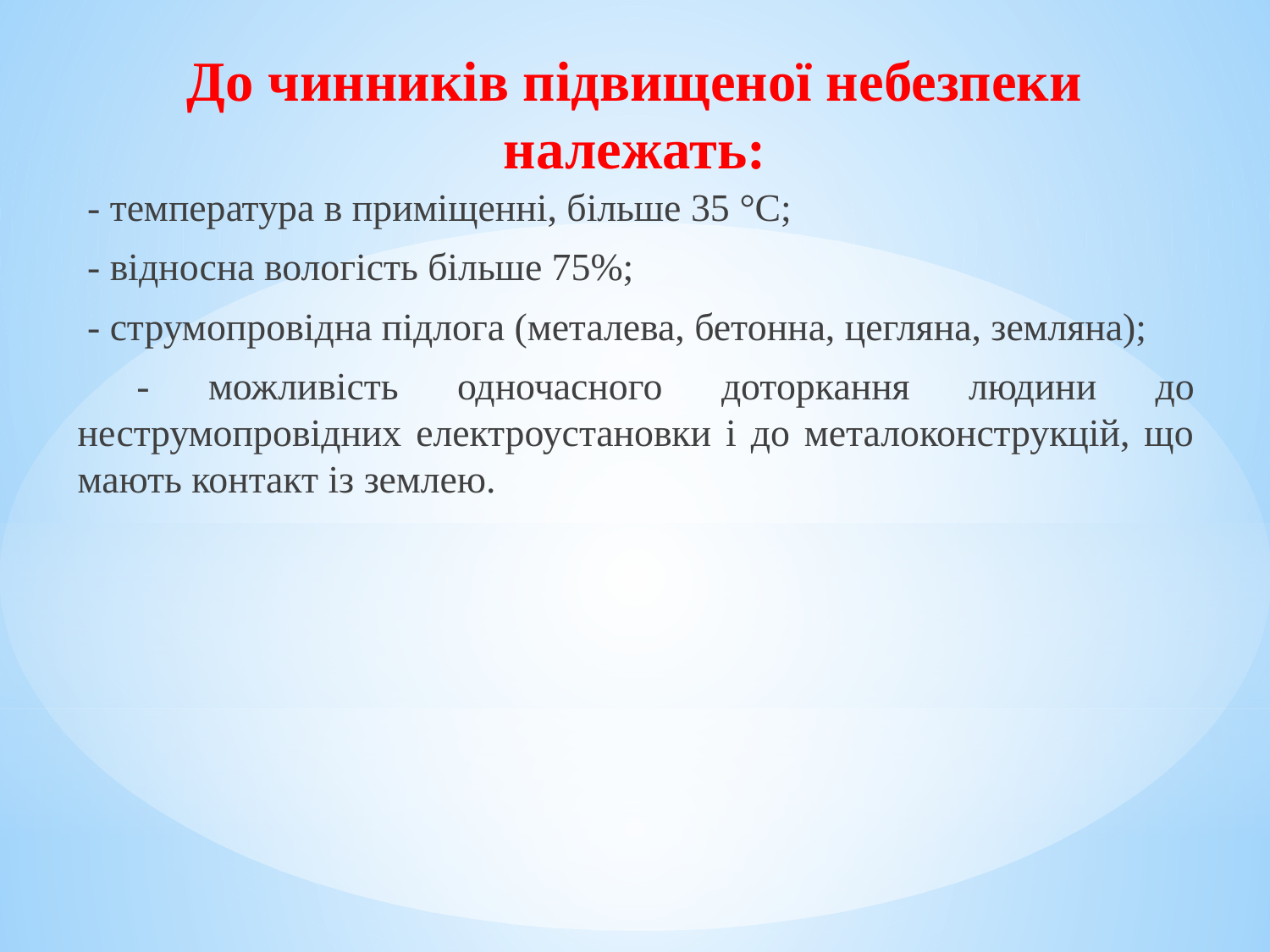

# До чинників підвищеної небезпеки належать:
 - температура в приміщенні, більше 35 °С;
 - відносна вологість більше 75%;
 - струмопровідна підлога (металева, бетонна, цегляна, земляна);
 - можливість одночасного доторкання людини до неструмопровідних електроустановки і до металоконструкцій, що мають контакт із землею.